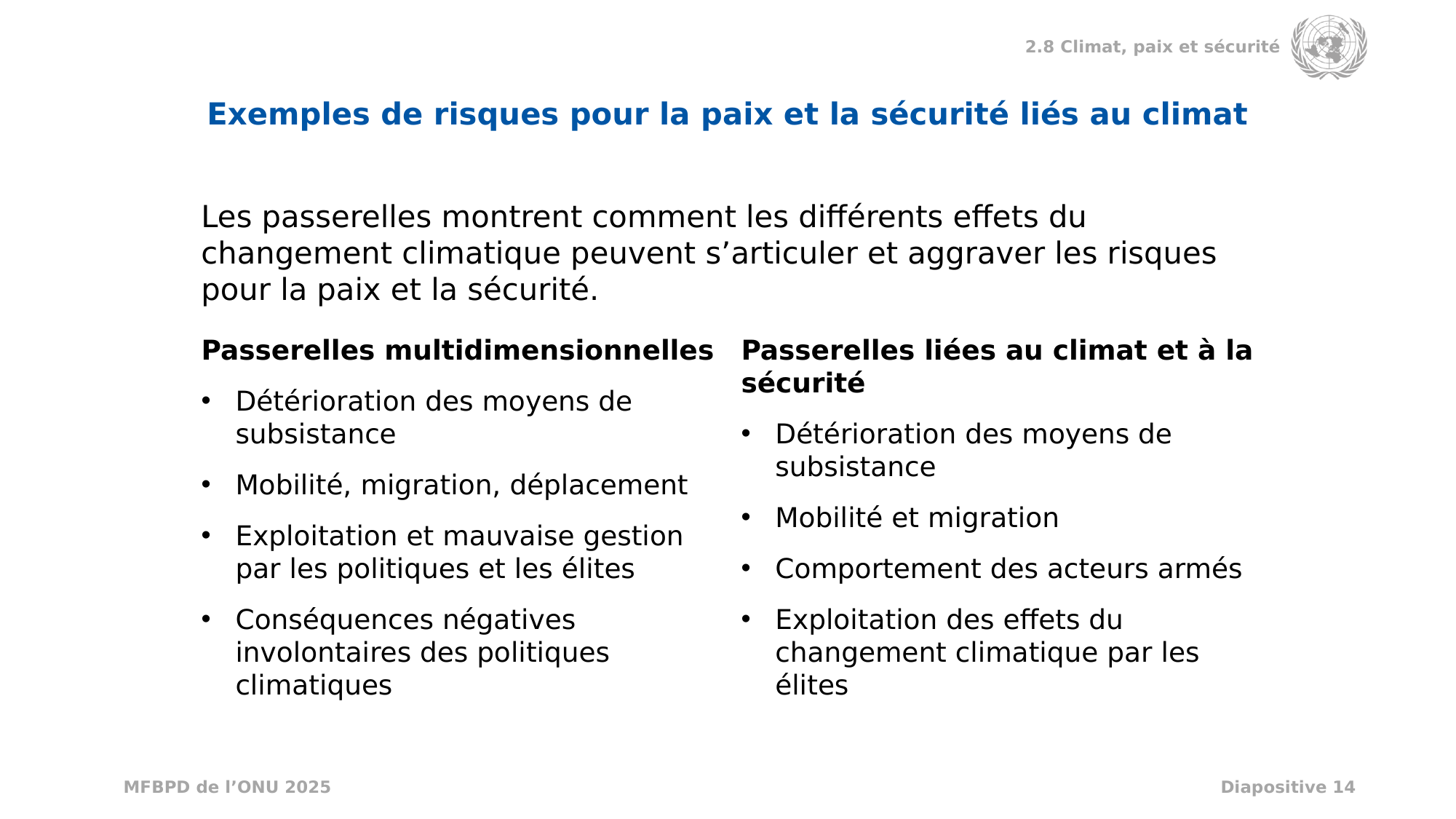

Exemples de risques pour la paix et la sécurité liés au climat
Les passerelles montrent comment les différents effets du changement climatique peuvent s’articuler et aggraver les risques pour la paix et la sécurité.

Passerelles multidimensionnelles
Détérioration des moyens de subsistance
Mobilité, migration, déplacement
Exploitation et mauvaise gestion par les politiques et les élites
Conséquences négatives involontaires des politiques climatiques
Passerelles liées au climat et à la sécurité
Détérioration des moyens de subsistance
Mobilité et migration
Comportement des acteurs armés
Exploitation des effets du changement climatique par les élites